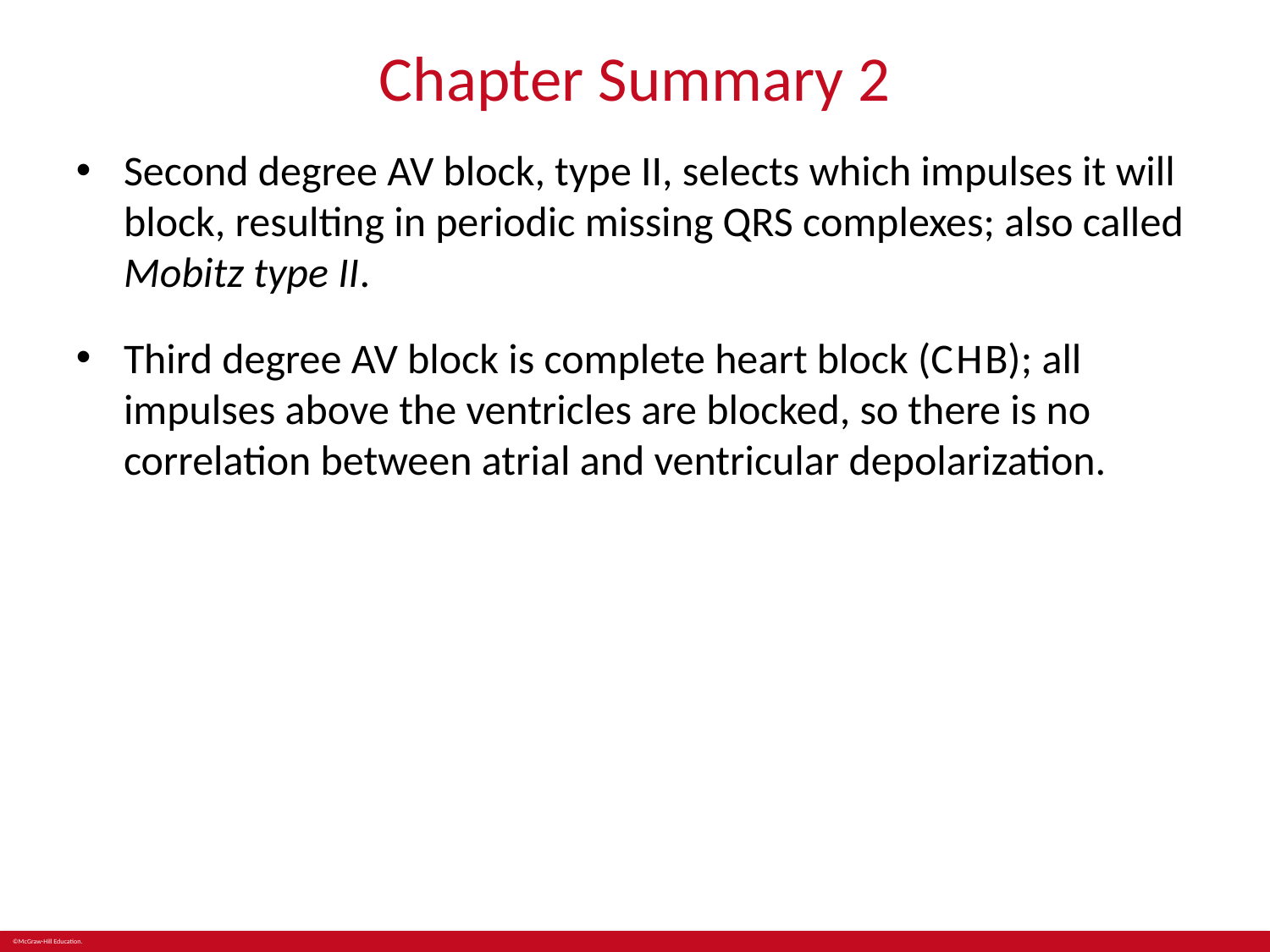

# Chapter Summary 2
Second degree AV block, type II, selects which impulses it will block, resulting in periodic missing QRS complexes; also called Mobitz type II.
Third degree AV block is complete heart block (C H B); all impulses above the ventricles are blocked, so there is no correlation between atrial and ventricular depolarization.